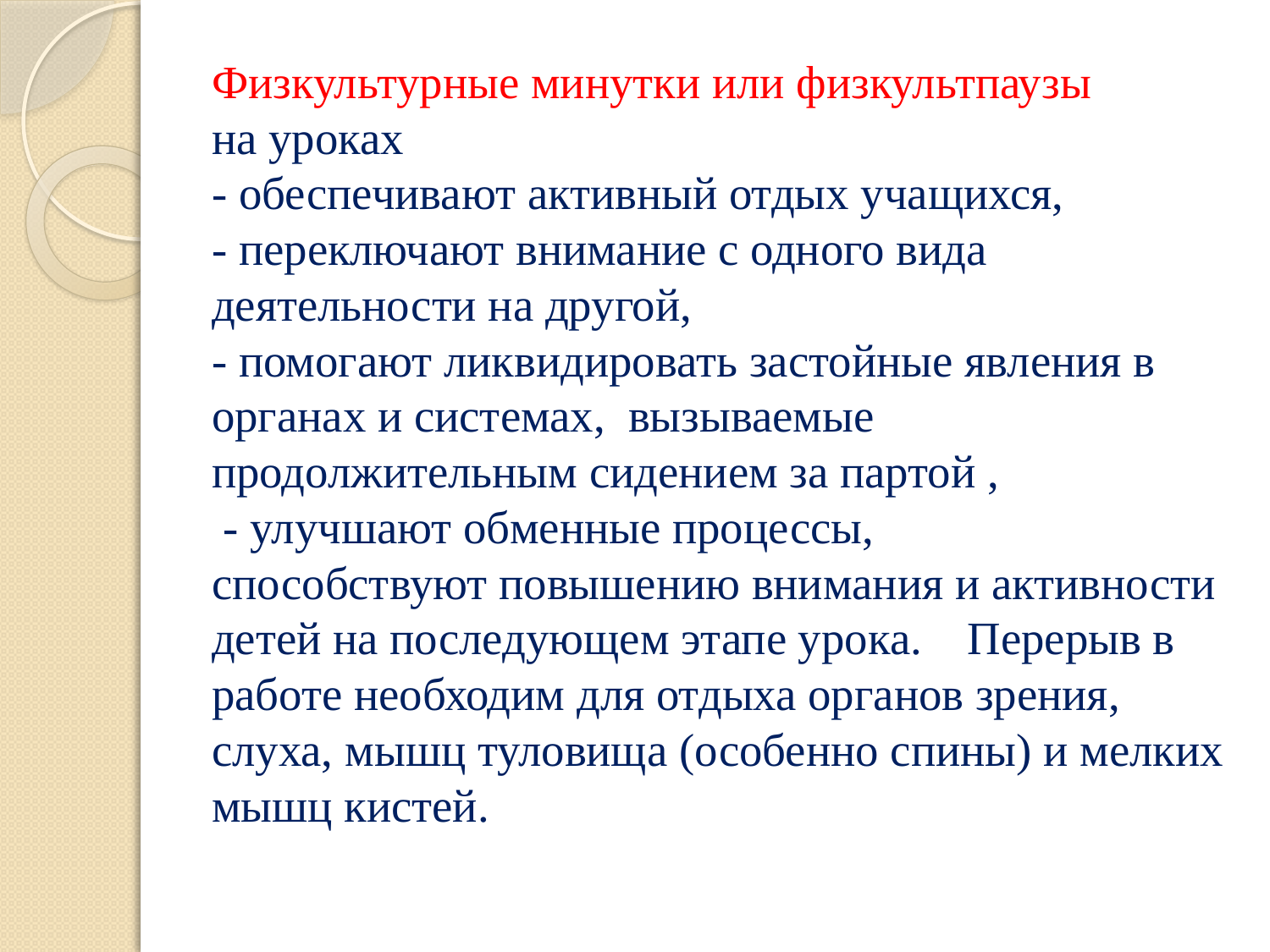

# Физкультурные минутки или физкультпаузы на уроках - обеспечивают активный отдых учащихся, - переключают внимание с одного вида деятельности на другой, - помогают ликвидировать застойные явления в органах и системах,  вызываемые продолжительным сидением за партой , - улучшают обменные процессы, способствуют повышению внимания и активности детей на последующем этапе урока. 	Перерыв в работе необходим для отдыха органов зрения, слуха, мышц туловища (особенно спины) и мелких мышц кистей.